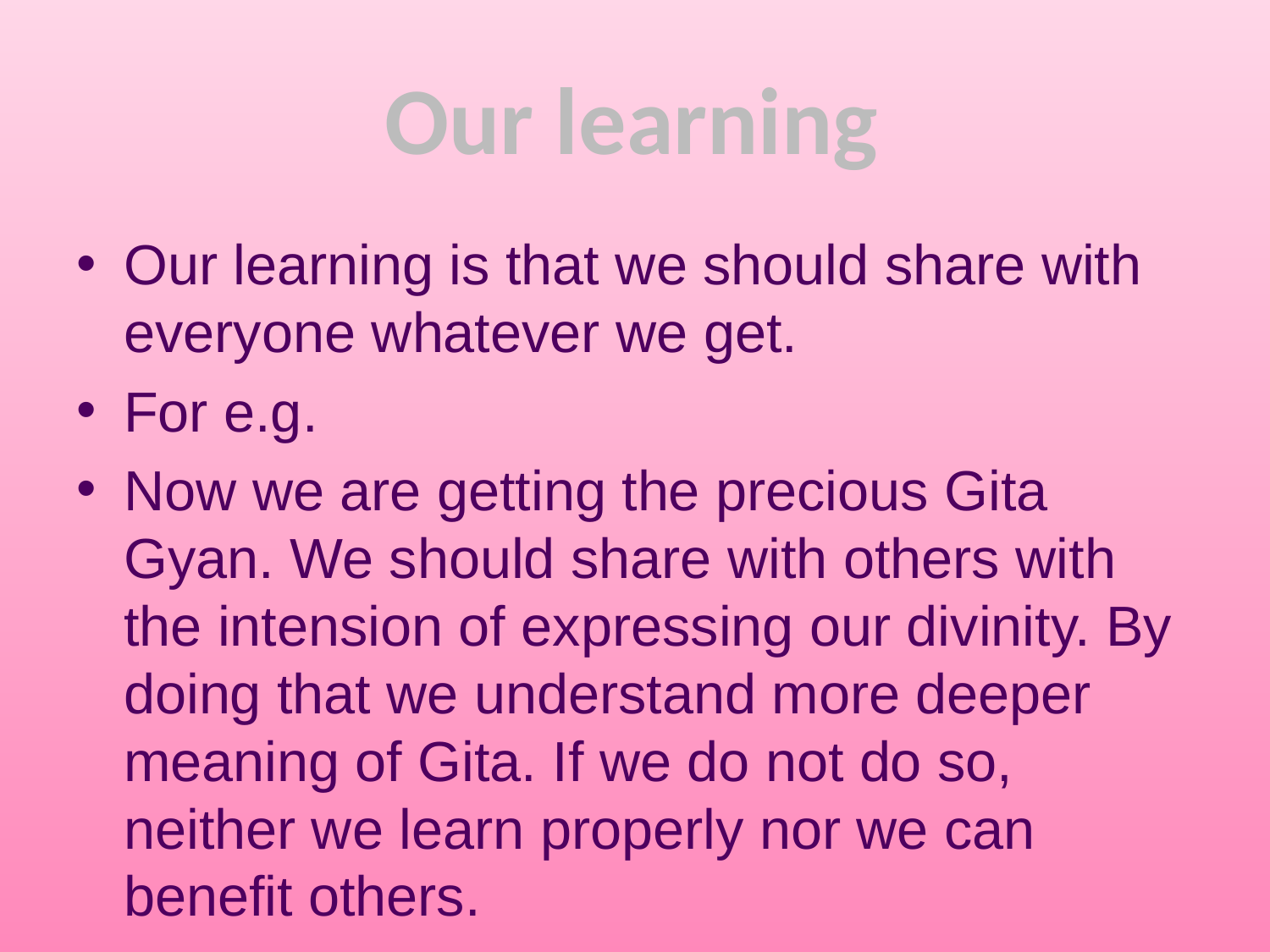

Our learning
Our learning is that we should share with everyone whatever we get.
For e.g.
Now we are getting the precious Gita Gyan. We should share with others with the intension of expressing our divinity. By doing that we understand more deeper meaning of Gita. If we do not do so, neither we learn properly nor we can benefit others.